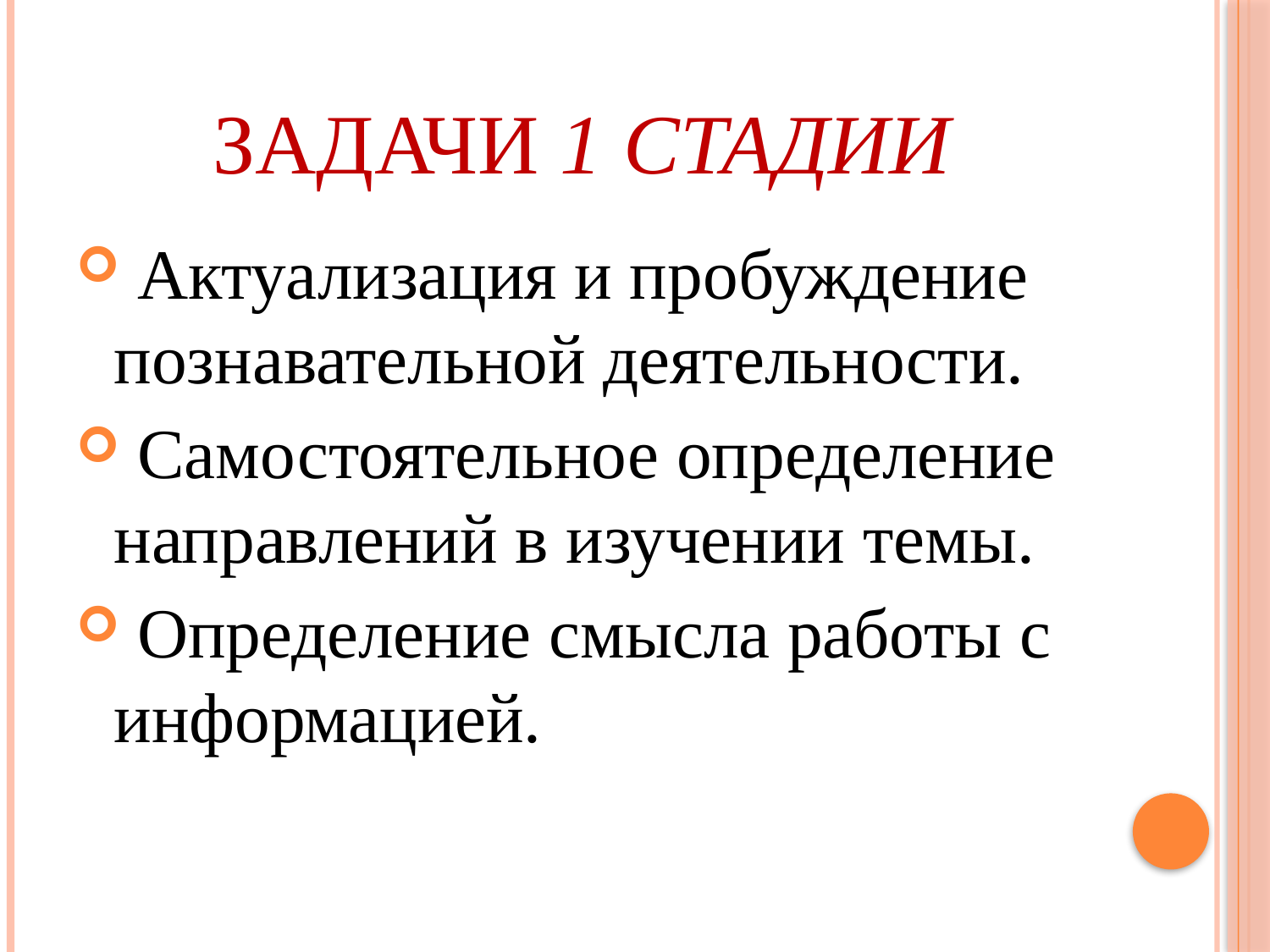

# ЗАДАЧИ 1 стадии
 Актуализация и пробуждение познавательной деятельности.
 Самостоятельное определение направлений в изучении темы.
 Определение смысла работы с информацией.